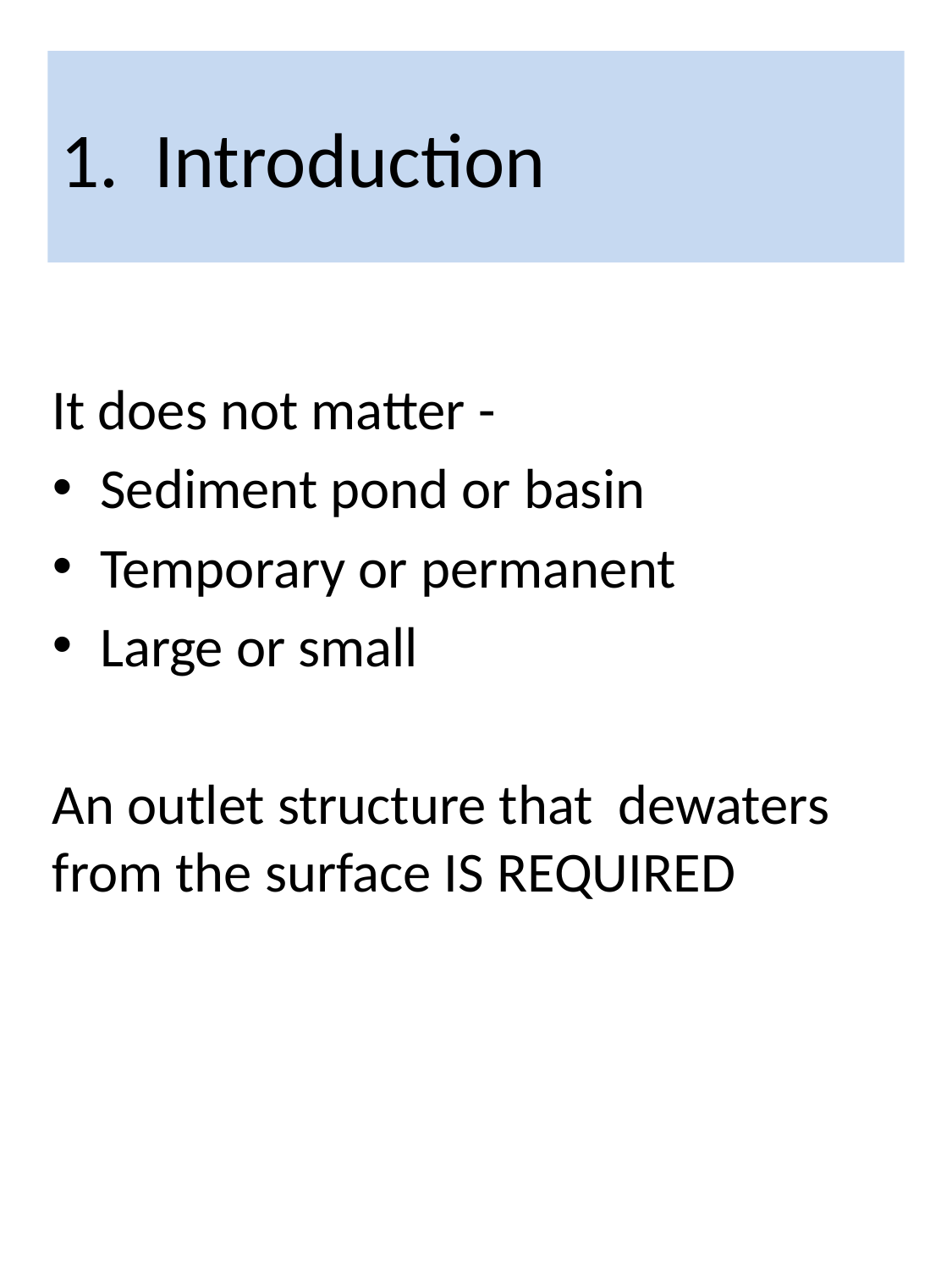

# 1.  Introduction
It does not matter -
Sediment pond or basin
Temporary or permanent
Large or small

An outlet structure that  dewaters from the surface IS REQUIRED